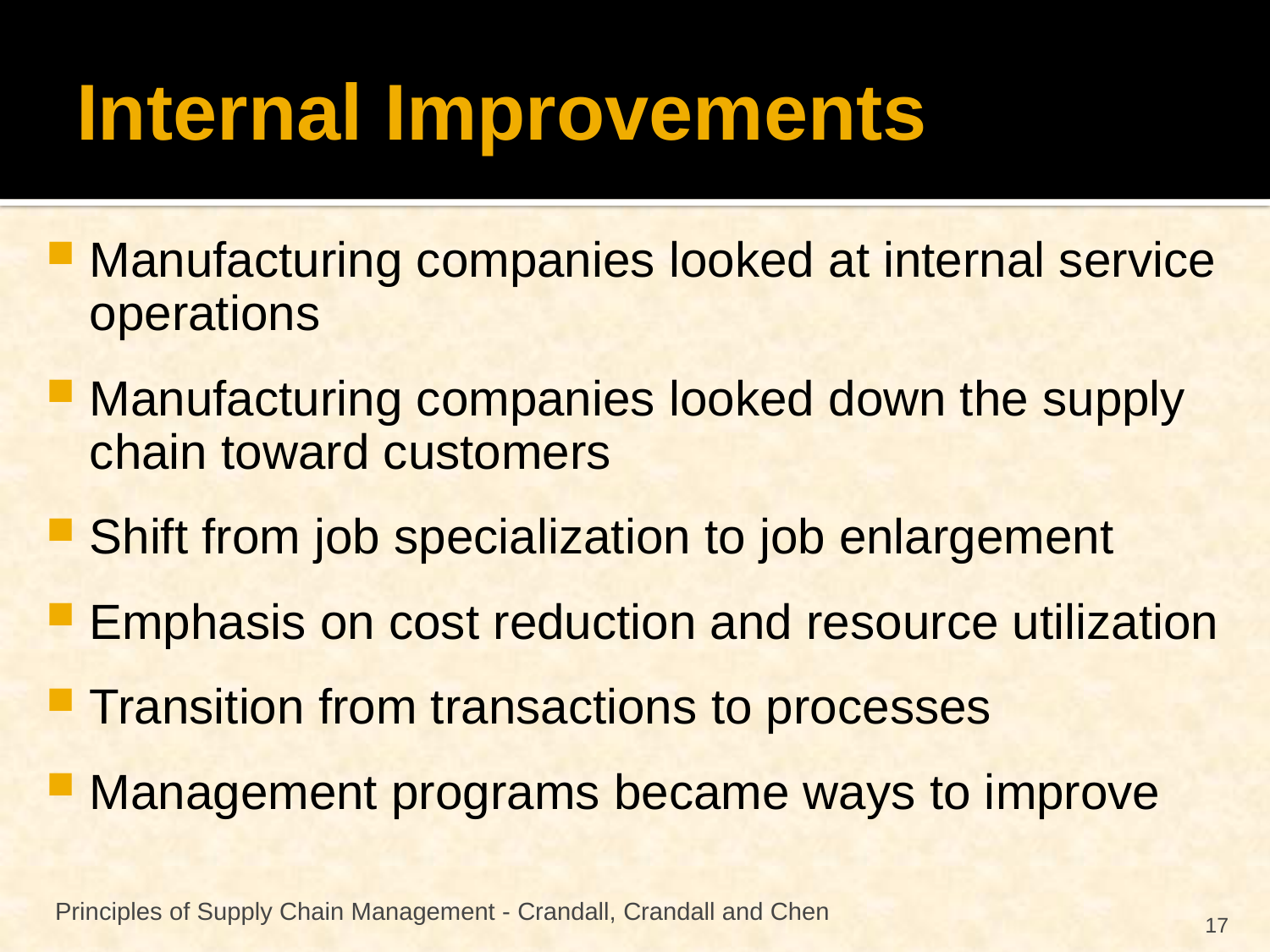

# Internal Improvements
Manufacturing companies looked at internal service operations
Manufacturing companies looked down the supply chain toward customers
Shift from job specialization to job enlargement
Emphasis on cost reduction and resource utilization
Transition from transactions to processes
Management programs became ways to improve
Principles of Supply Chain Management - Crandall, Crandall and Chen
17